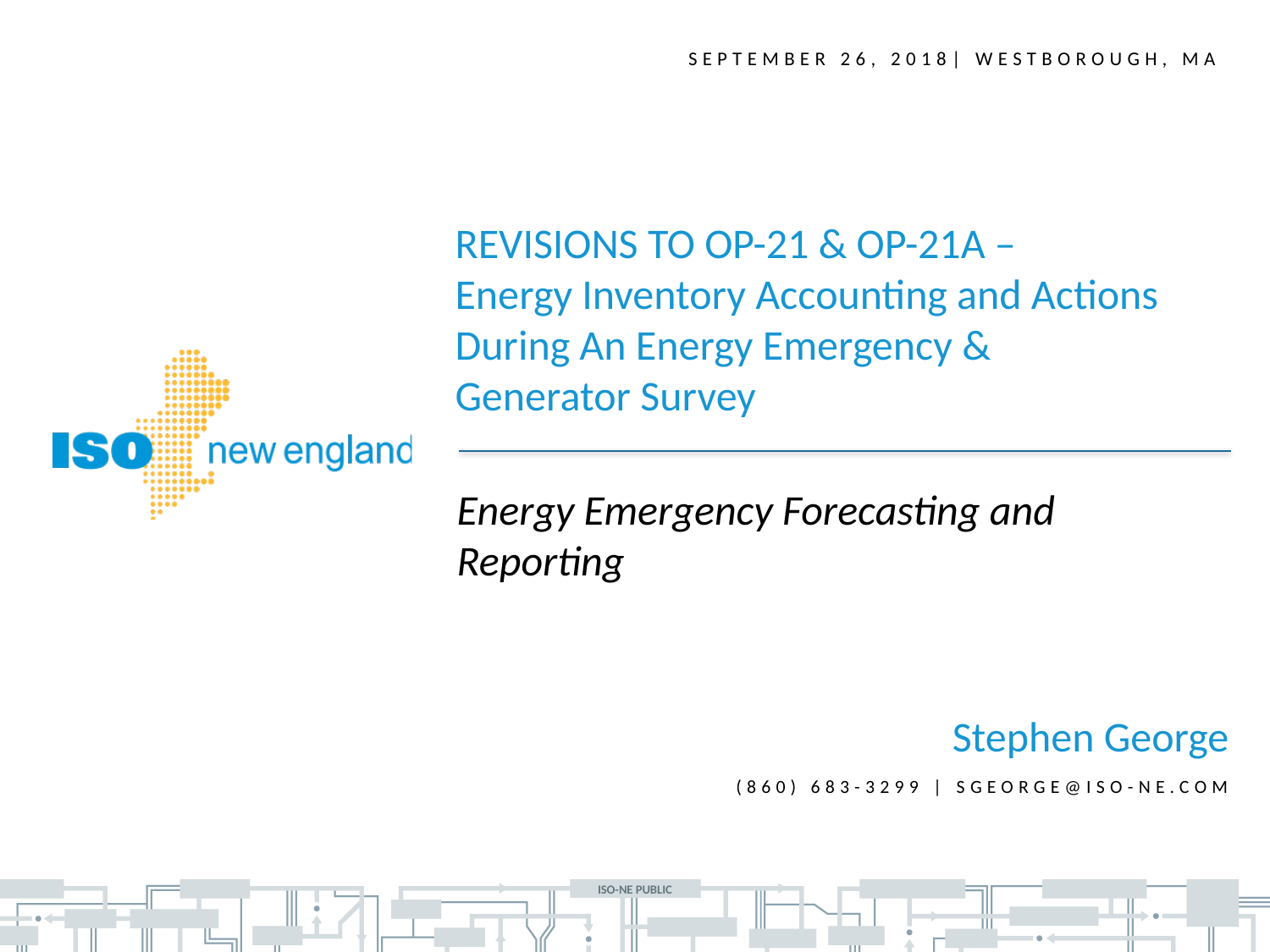

September 26, 2018| Westborough, MA
REVISIONS TO OP-21 & OP-21A –
Energy Inventory Accounting and Actions During An Energy Emergency &
Generator Survey
Energy Emergency Forecasting and Reporting

Stephen George
(860) 683-3299 | SGEORGE@iso-ne.com